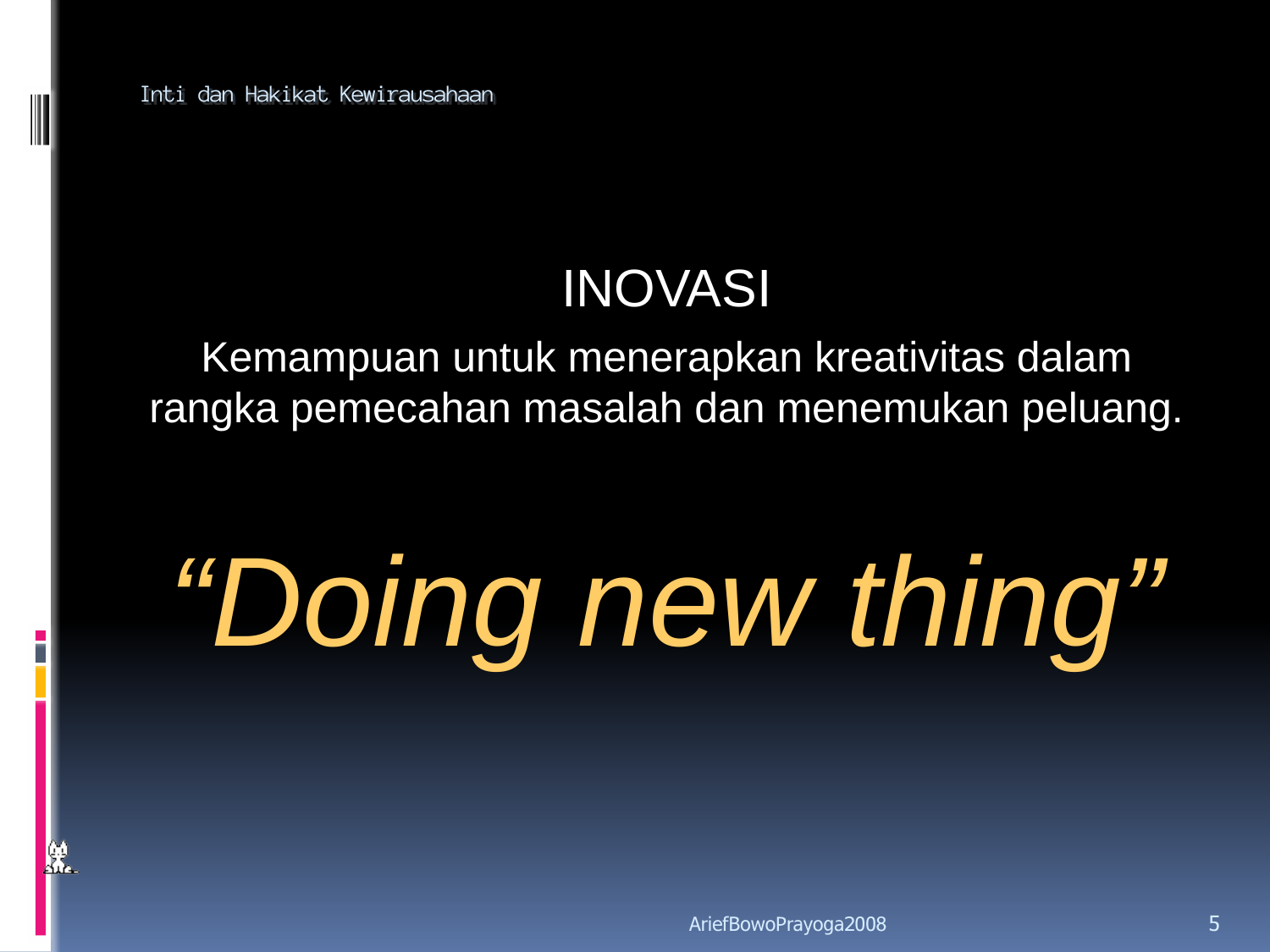

# Inti dan Hakikat Kewirausahaan
INOVASI
Kemampuan untuk menerapkan kreativitas dalam rangka pemecahan masalah dan menemukan peluang.

“Doing new thing”
AriefBowoPrayoga2008
5